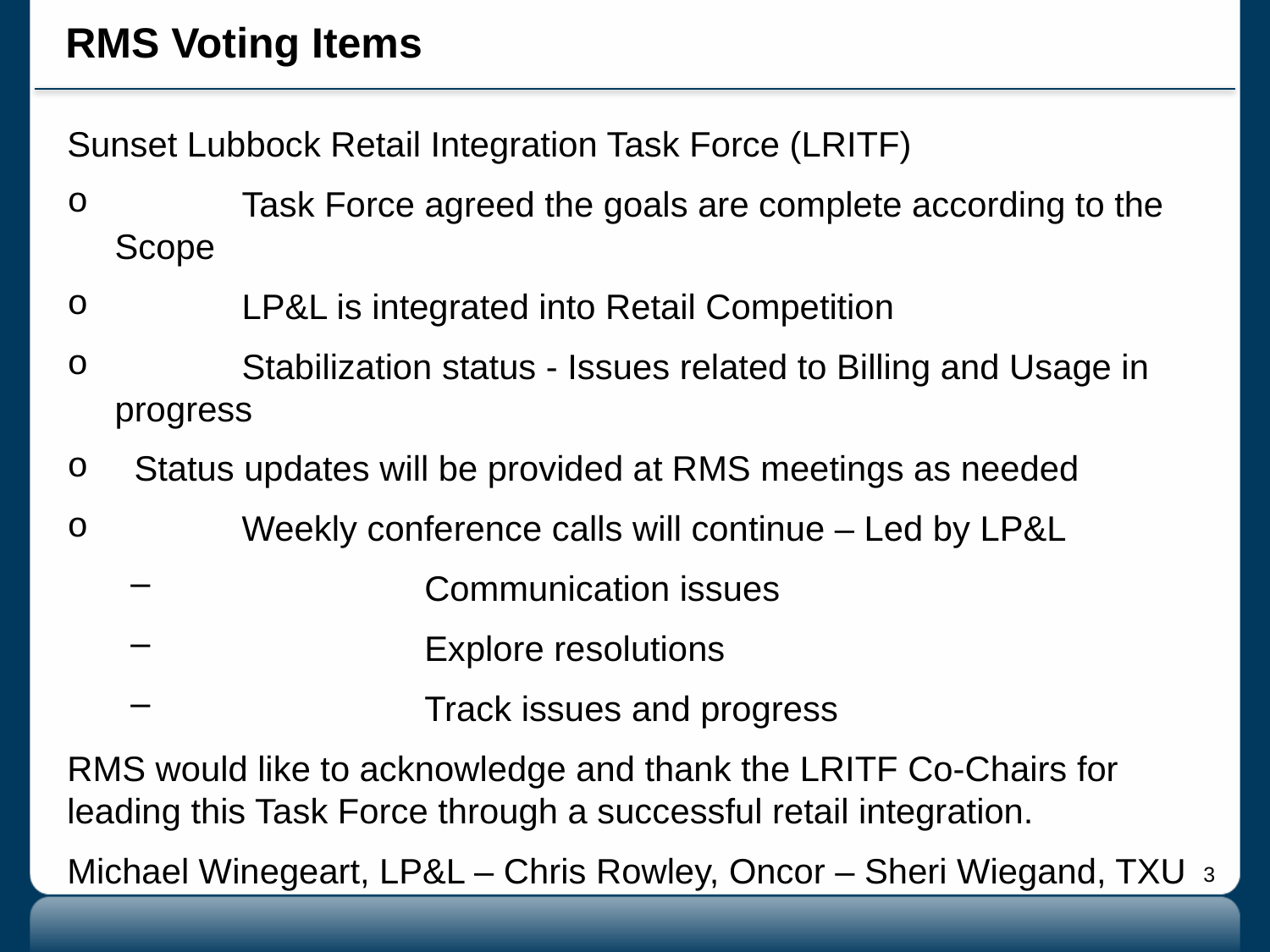

# RMS Voting Items
Sunset Lubbock Retail Integration Task Force (LRITF)
	Task Force agreed the goals are complete according to the Scope
	LP&L is integrated into Retail Competition
	Stabilization status - Issues related to Billing and Usage in progress
  Status updates will be provided at RMS meetings as needed
	Weekly conference calls will continue – Led by LP&L
	 	Communication issues
 		Explore resolutions
		Track issues and progress
RMS would like to acknowledge and thank the LRITF Co-Chairs for leading this Task Force through a successful retail integration.
Michael Winegeart, LP&L – Chris Rowley, Oncor – Sheri Wiegand, TXU